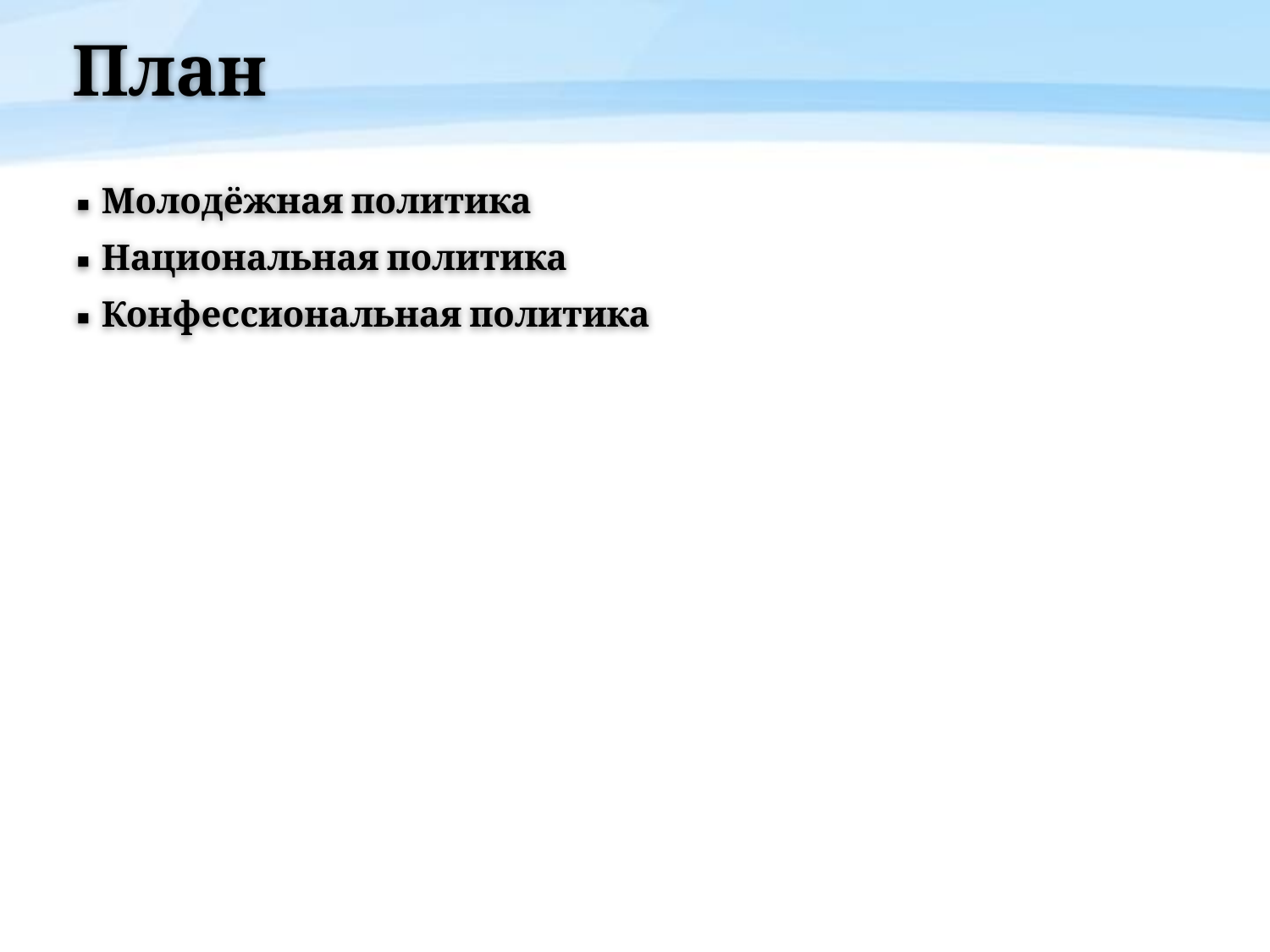

# План
Молодёжная политика
Национальная политика
Конфессиональная политика